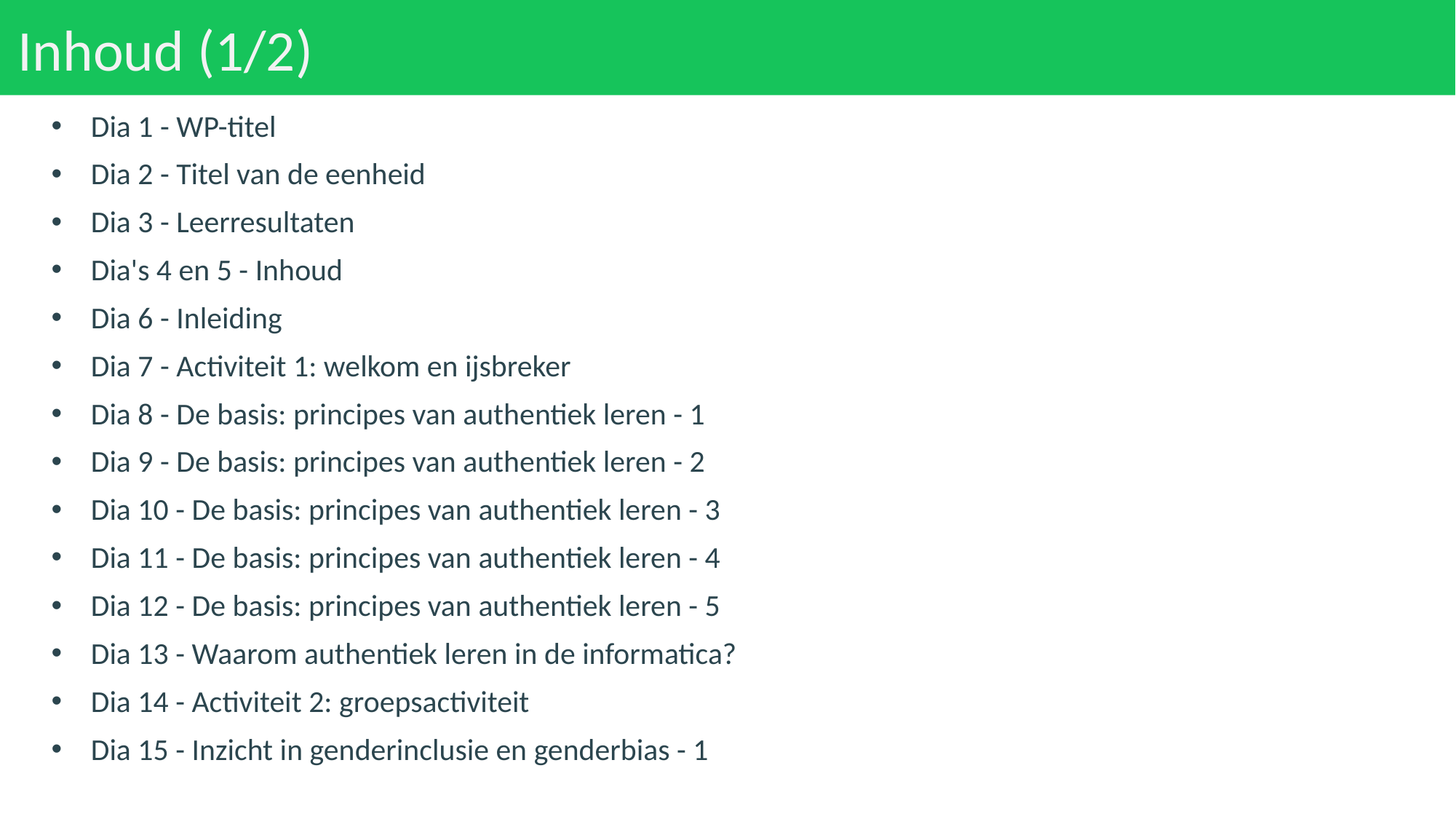

# Inhoud (1/2)
Dia 1 - WP-titel
Dia 2 - Titel van de eenheid
Dia 3 - Leerresultaten
Dia's 4 en 5 - Inhoud
Dia 6 - Inleiding
Dia 7 - Activiteit 1: welkom en ijsbreker
Dia 8 - De basis: principes van authentiek leren - 1
Dia 9 - De basis: principes van authentiek leren - 2
Dia 10 - De basis: principes van authentiek leren - 3
Dia 11 - De basis: principes van authentiek leren - 4
Dia 12 - De basis: principes van authentiek leren - 5
Dia 13 - Waarom authentiek leren in de informatica?
Dia 14 - Activiteit 2: groepsactiviteit
Dia 15 - Inzicht in genderinclusie en genderbias - 1